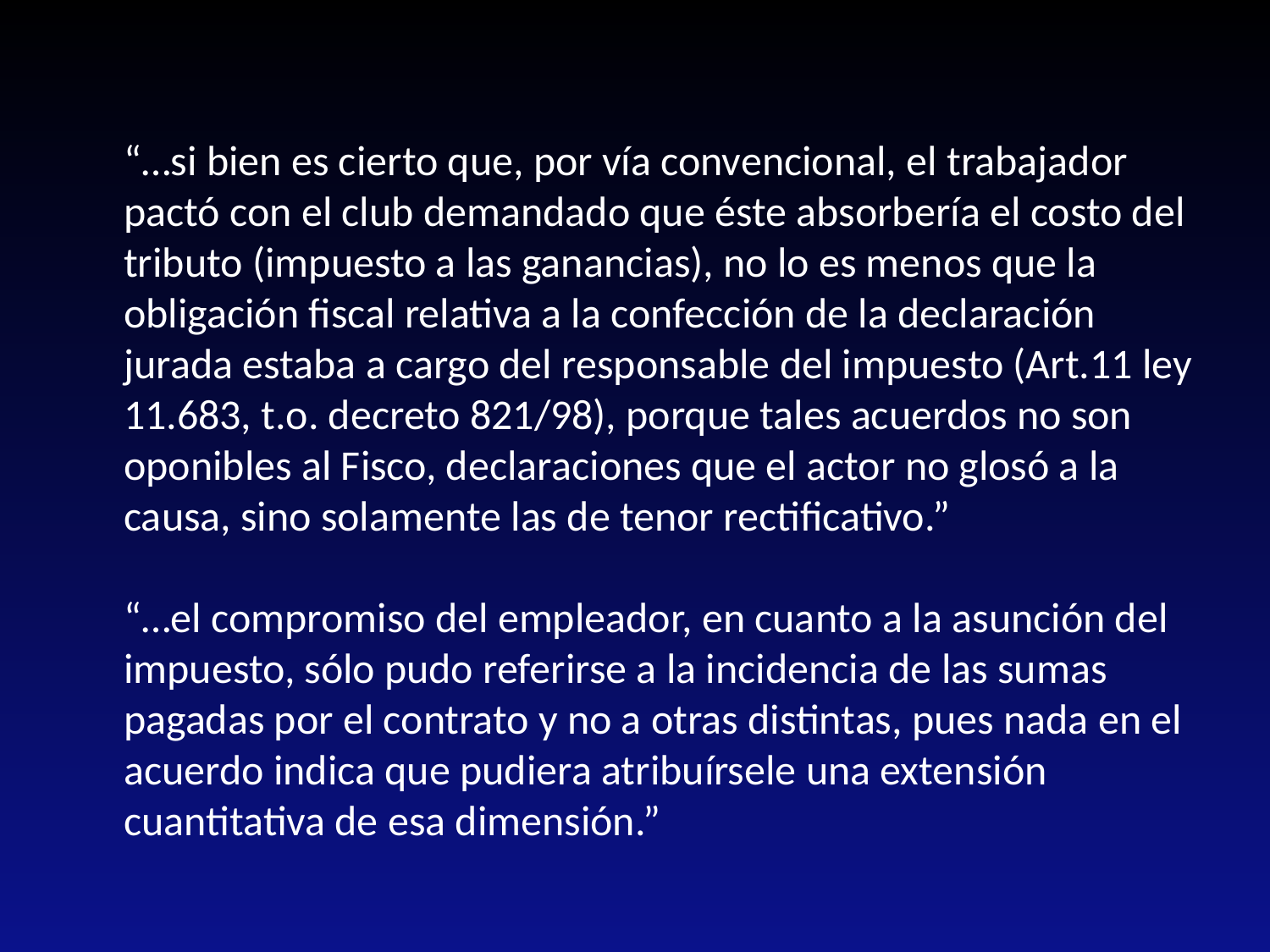

“…si bien es cierto que, por vía convencional, el trabajador pactó con el club demandado que éste absorbería el costo del tributo (impuesto a las ganancias), no lo es menos que la obligación fiscal relativa a la confección de la declaración jurada estaba a cargo del responsable del impuesto (Art.11 ley 11.683, t.o. decreto 821/98), porque tales acuerdos no son oponibles al Fisco, declaraciones que el actor no glosó a la causa, sino solamente las de tenor rectificativo.”
“…el compromiso del empleador, en cuanto a la asunción del impuesto, sólo pudo referirse a la incidencia de las sumas pagadas por el contrato y no a otras distintas, pues nada en el acuerdo indica que pudiera atribuírsele una extensión cuantitativa de esa dimensión.”